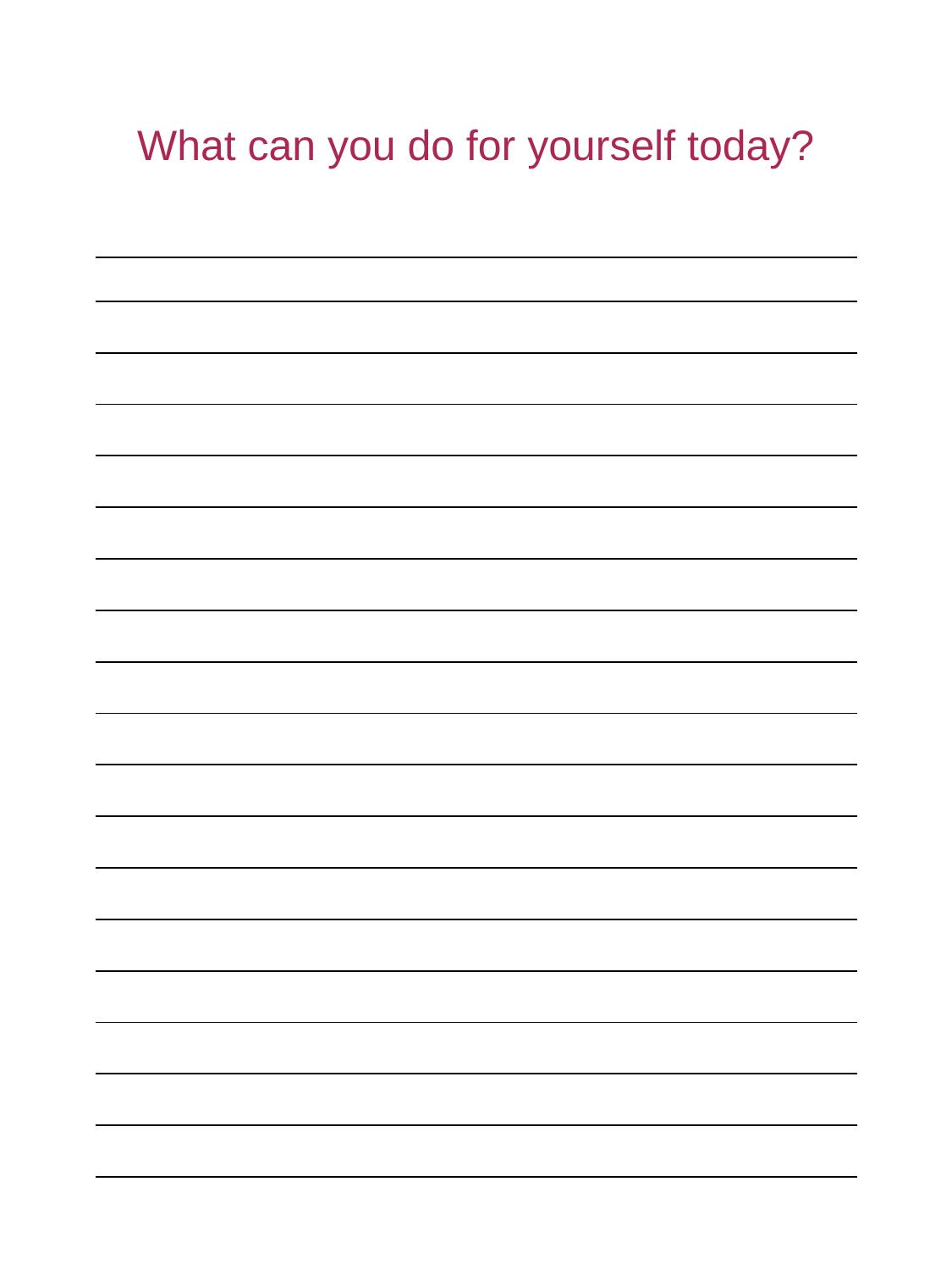

What can you do for yourself today?
|  |
| --- |
|  |
|  |
|  |
|  |
|  |
|  |
|  |
|  |
|  |
|  |
|  |
|  |
|  |
|  |
|  |
|  |
|  |